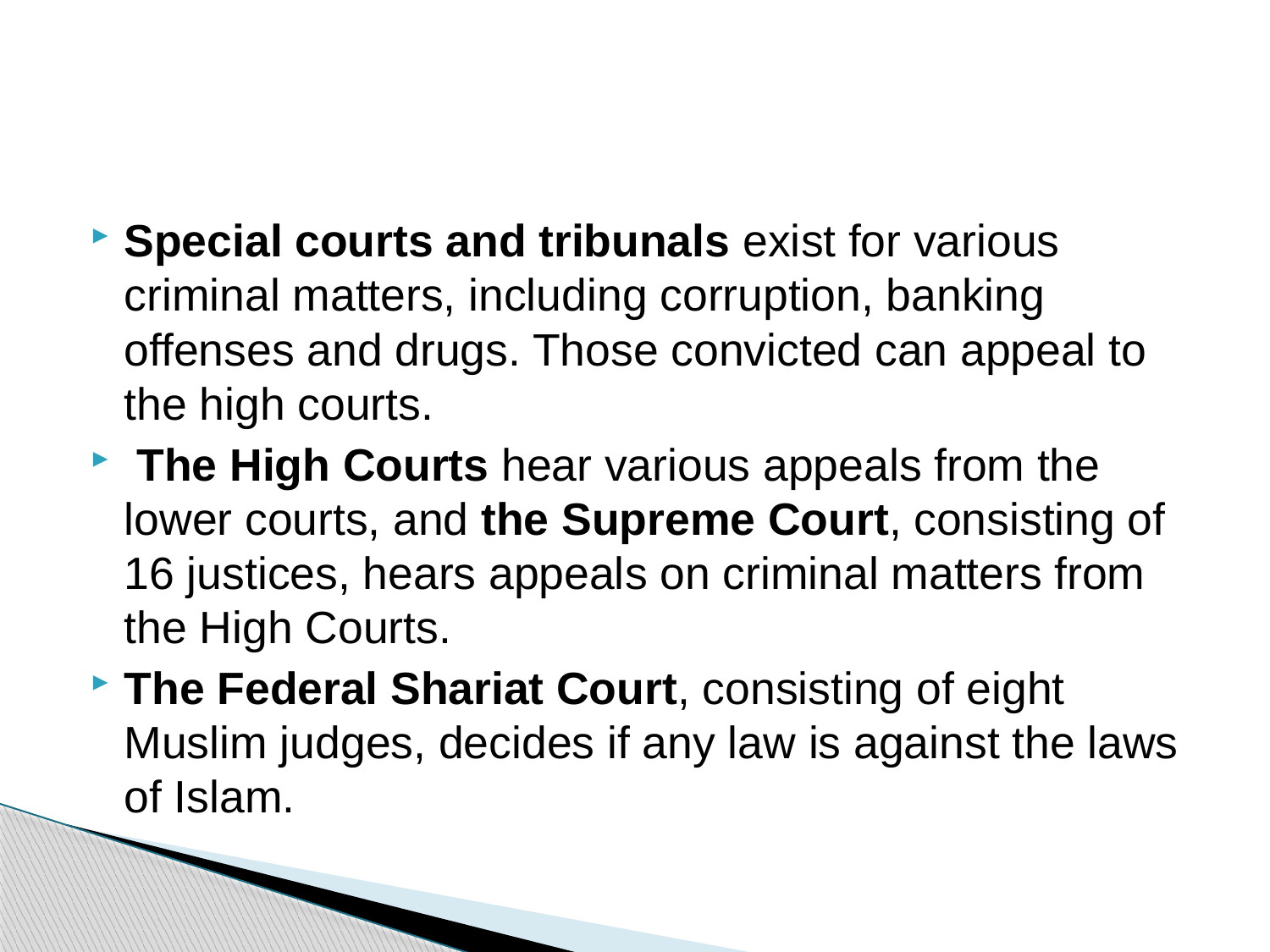

#
Special courts and tribunals exist for various criminal matters, including corruption, banking offenses and drugs. Those convicted can appeal to the high courts.
 The High Courts hear various appeals from the lower courts, and the Supreme Court, consisting of 16 justices, hears appeals on criminal matters from the High Courts.
The Federal Shariat Court, consisting of eight Muslim judges, decides if any law is against the laws of Islam.